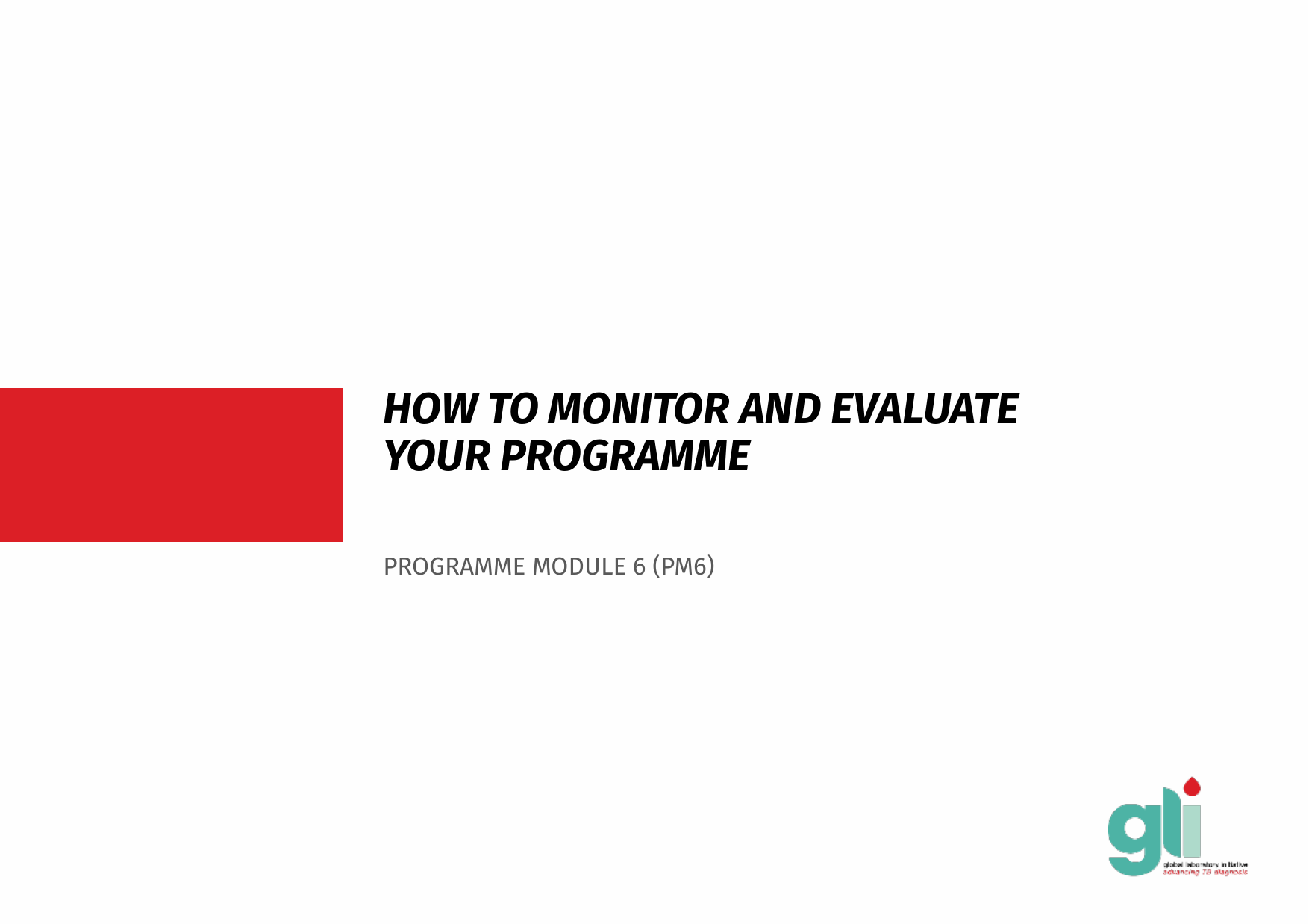

# HOW TO MONITOR AND EVALUATE YOUR PROGRAMME
PROGRAMME MODULE 6 (PM6)